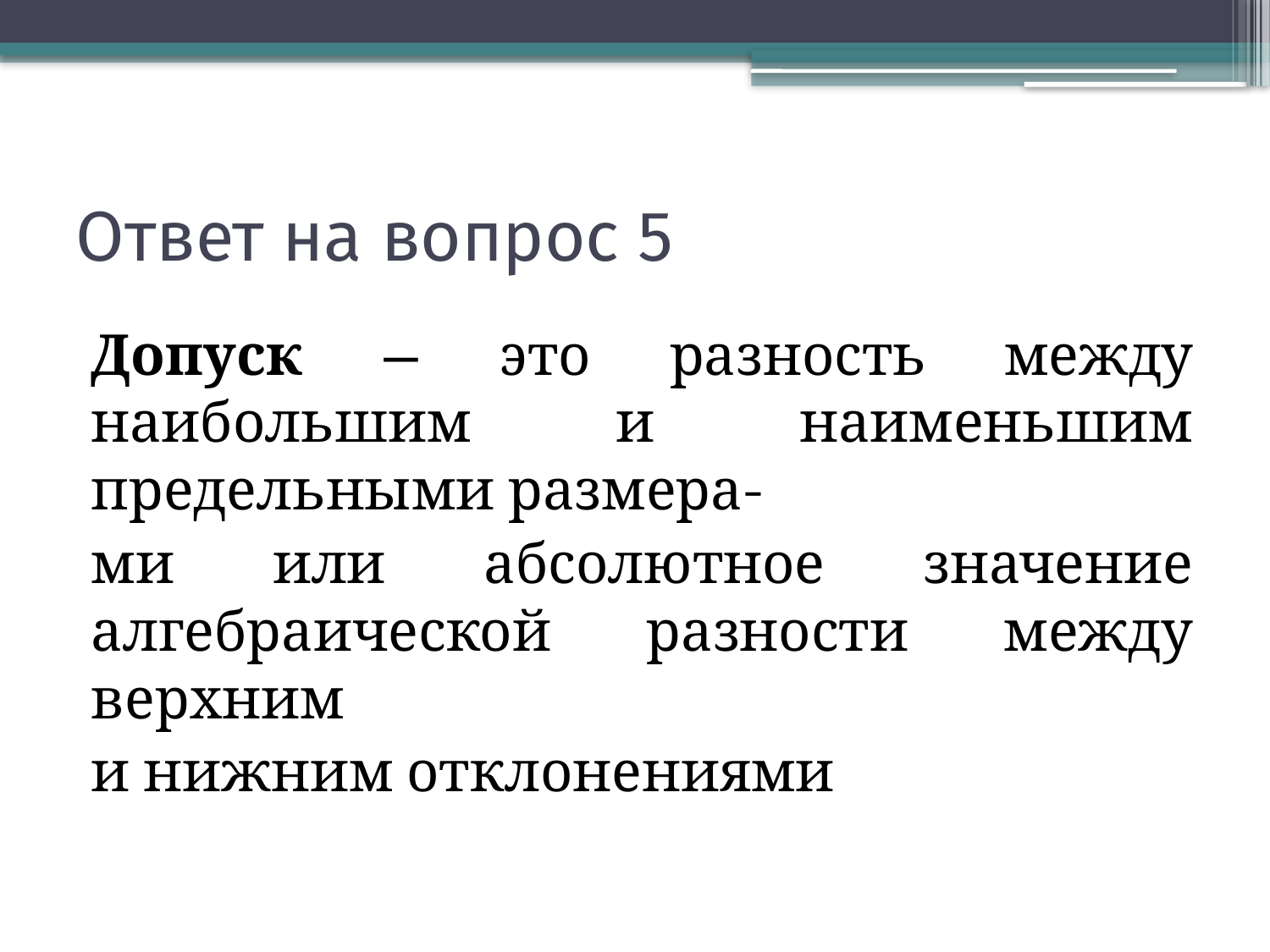

# Ответ на вопрос 5
Допуск – это разность между наибольшим и наименьшим предельными размера-
ми или абсолютное значение алгебраической разности между верхним
и нижним отклонениями